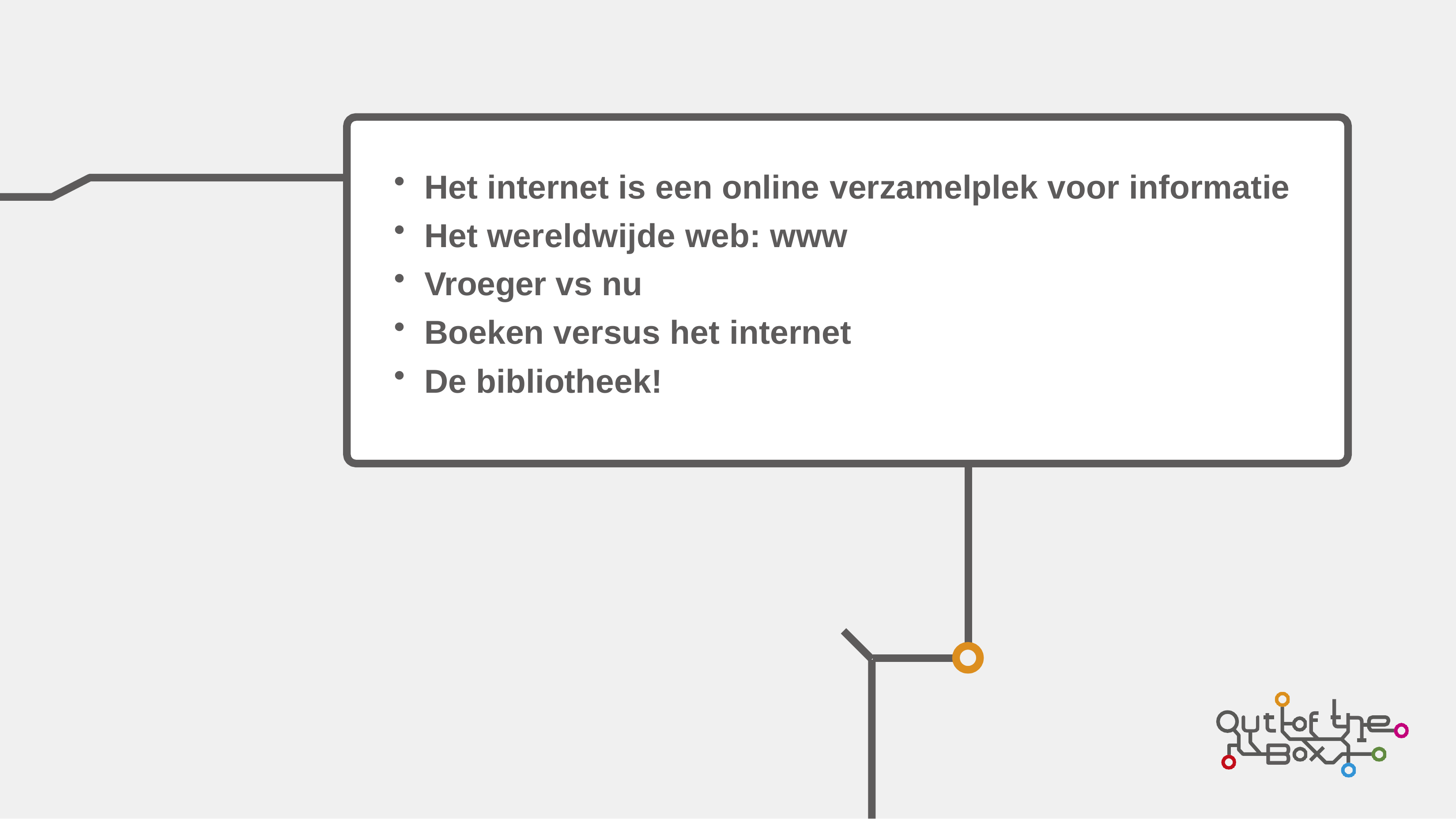

Het internet is een online verzamelplek voor informatie
Het wereldwijde web: www
Vroeger vs nu
Boeken versus het internet
De bibliotheek!